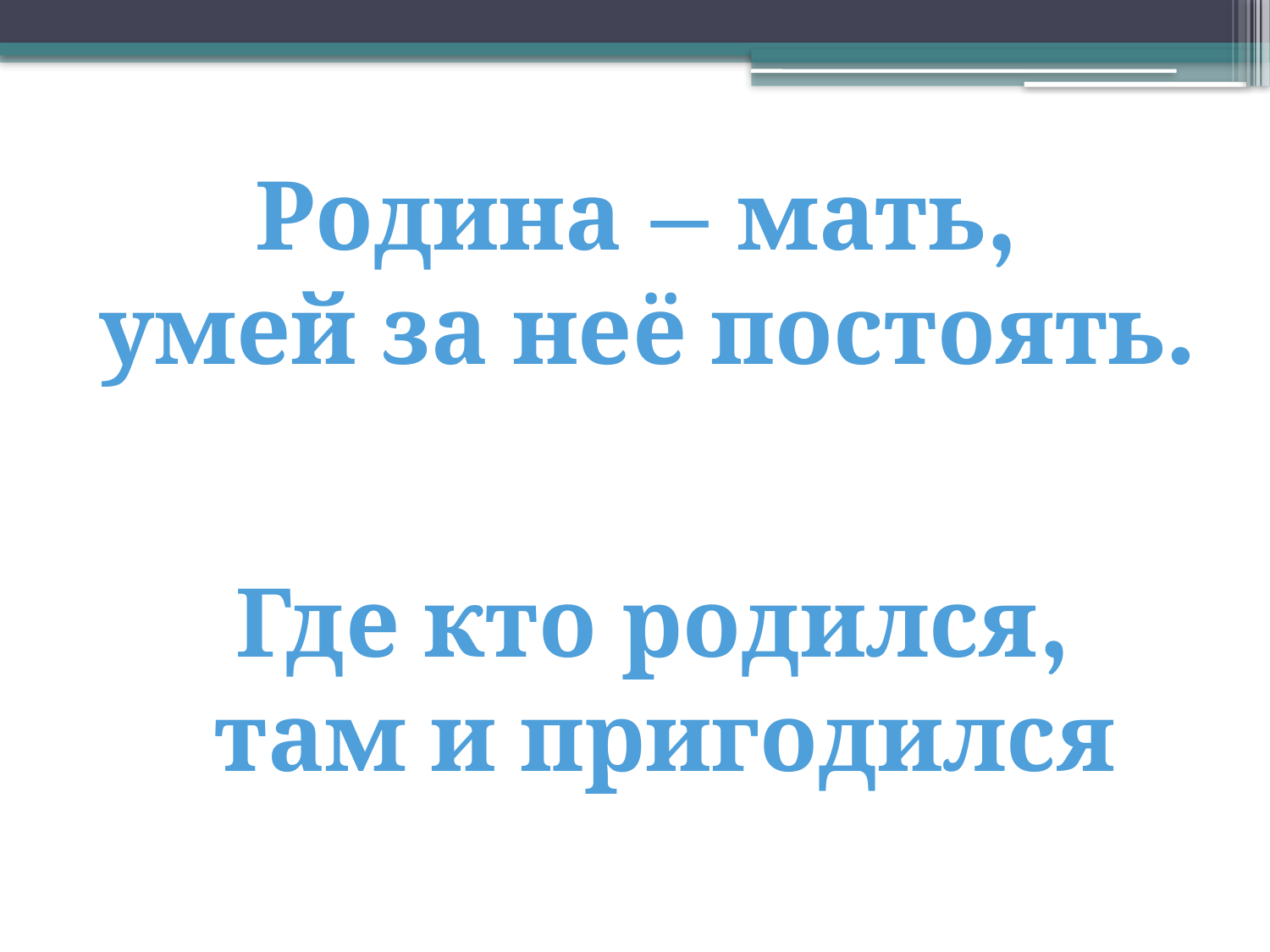

Родина – мать,
умей за неё постоять.
Где кто родился,
 там и пригодился